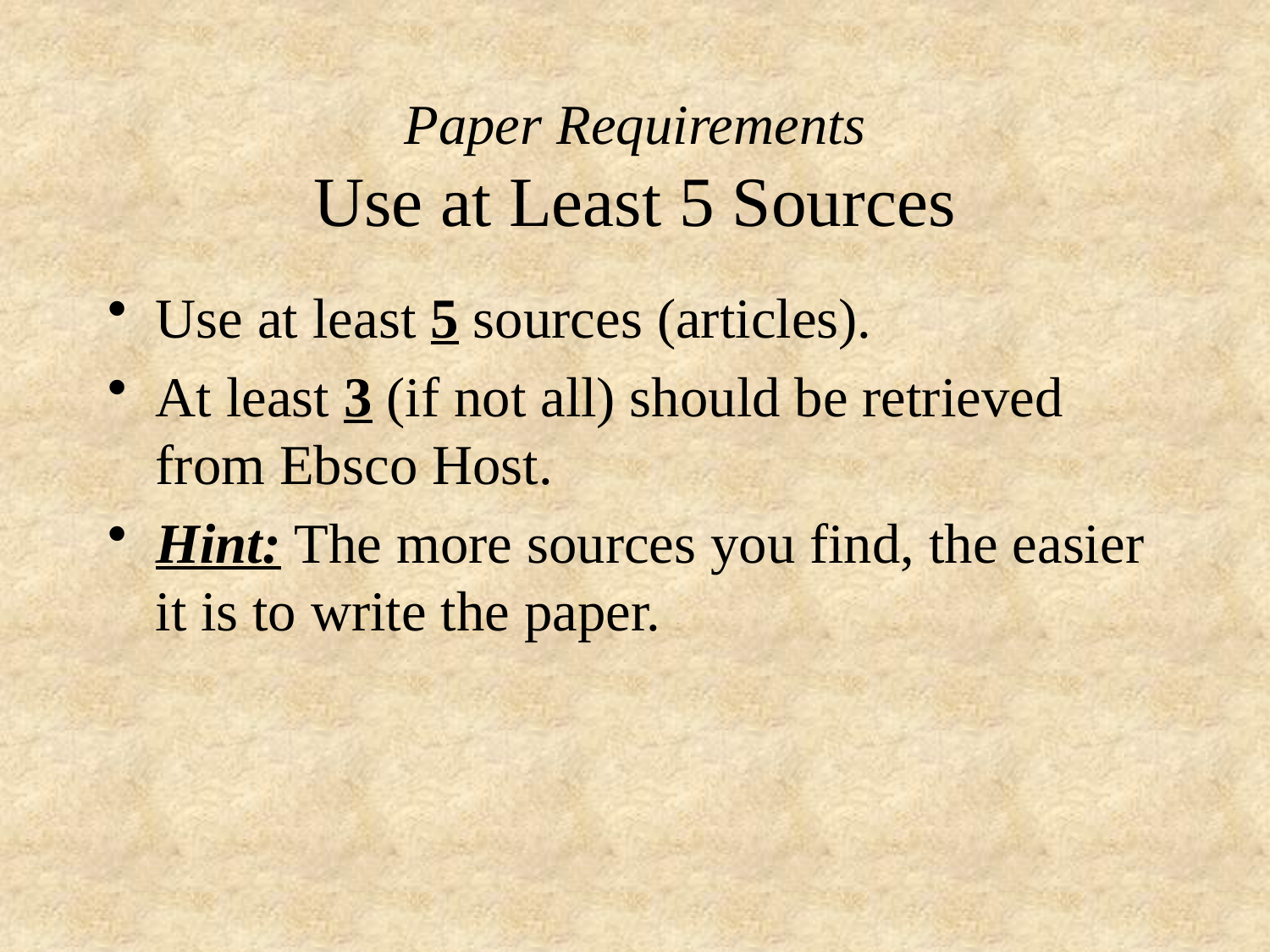

# Paper Requirements Use at Least 5 Sources
Use at least 5 sources (articles).
At least 3 (if not all) should be retrieved from Ebsco Host.
Hint: The more sources you find, the easier it is to write the paper.